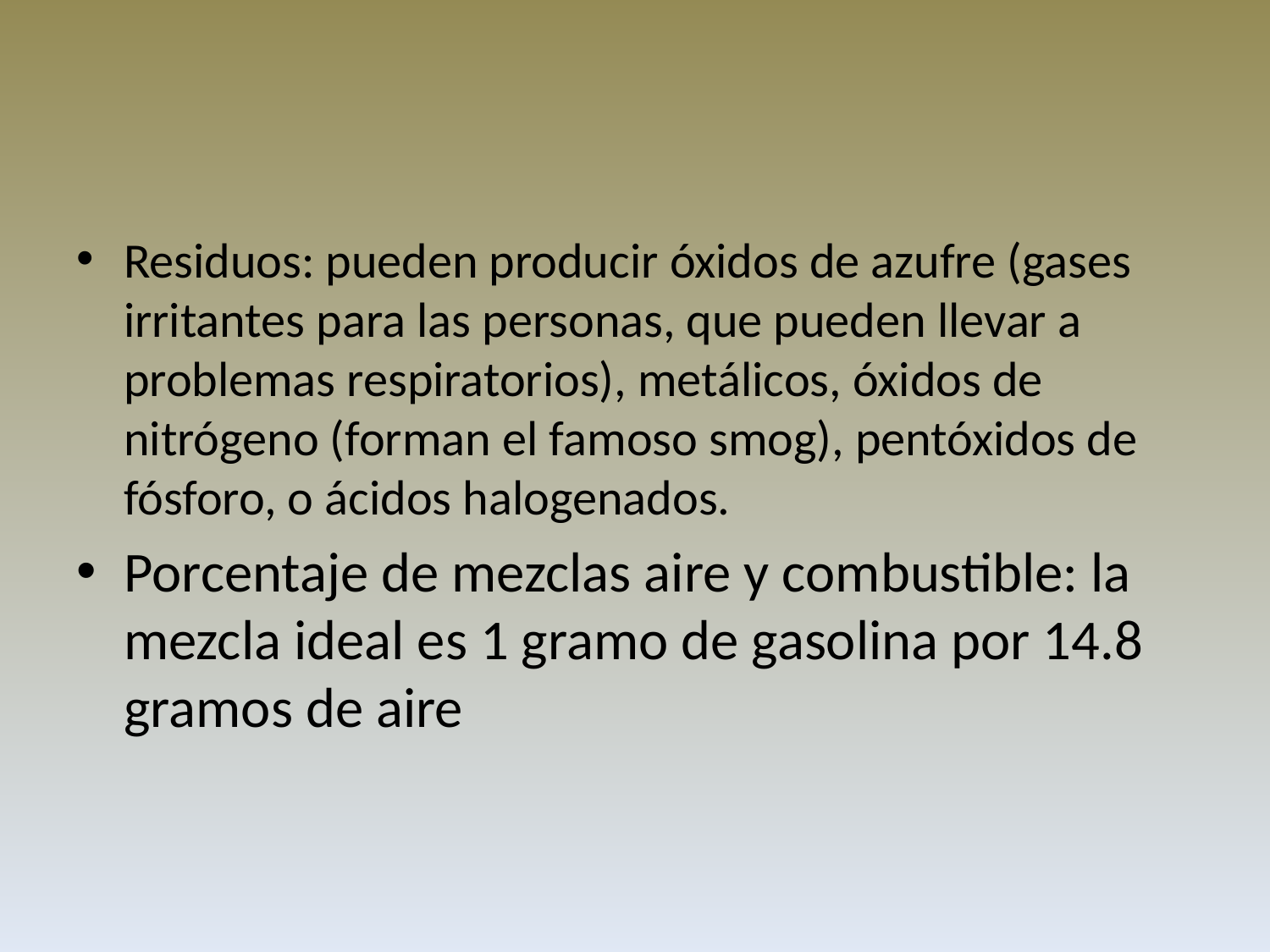

#
Residuos: pueden producir óxidos de azufre (gases irritantes para las personas, que pueden llevar a problemas respiratorios), metálicos, óxidos de nitrógeno (forman el famoso smog), pentóxidos de fósforo, o ácidos halogenados.
Porcentaje de mezclas aire y combustible: la mezcla ideal es 1 gramo de gasolina por 14.8 gramos de aire